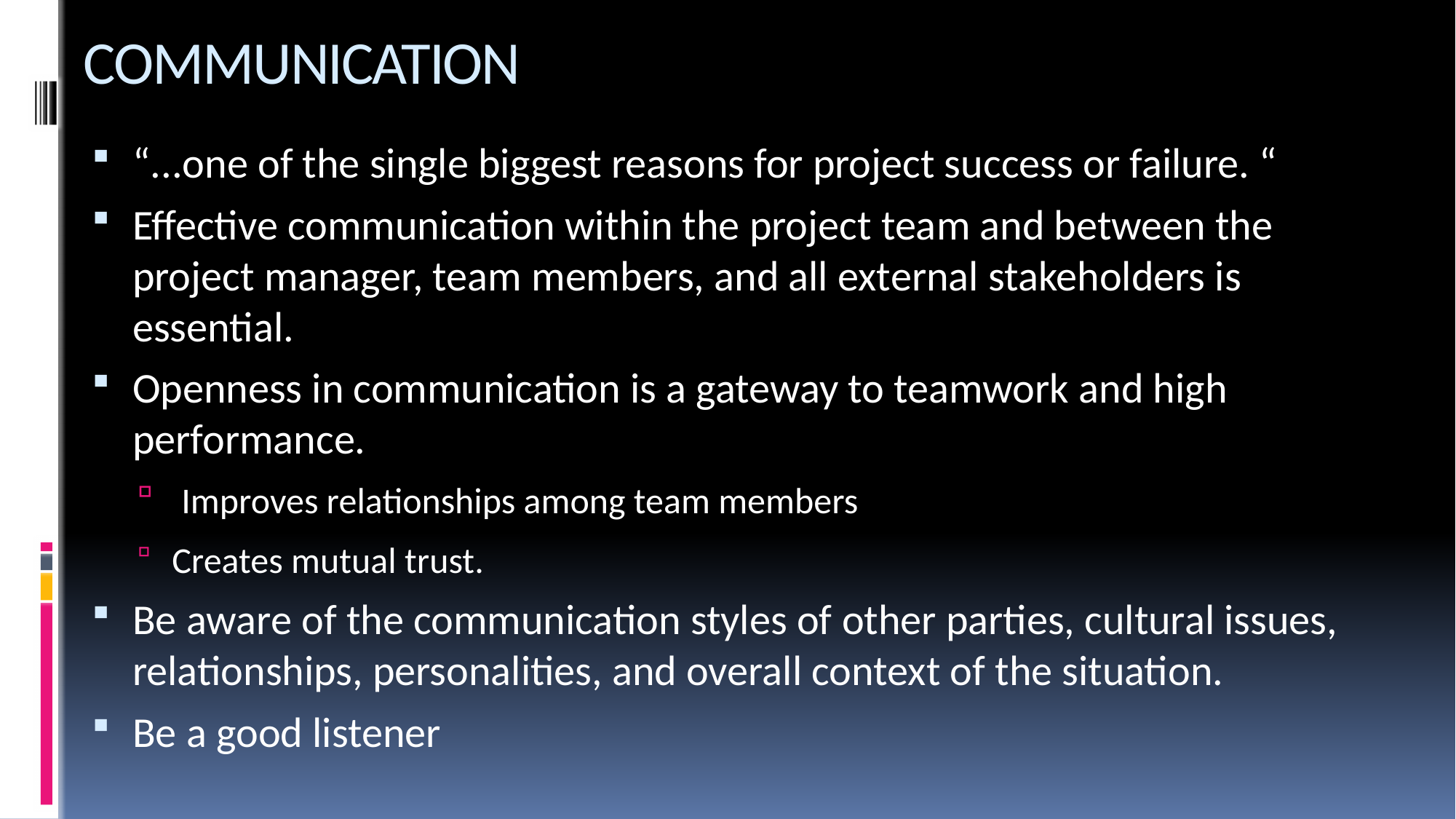

# COMMUNICATION
“...one of the single biggest reasons for project success or failure. “
Effective communication within the project team and between the project manager, team members, and all external stakeholders is essential.
Openness in communication is a gateway to teamwork and high performance.
 Improves relationships among team members
Creates mutual trust.
Be aware of the communication styles of other parties, cultural issues, relationships, personalities, and overall context of the situation.
Be a good listener